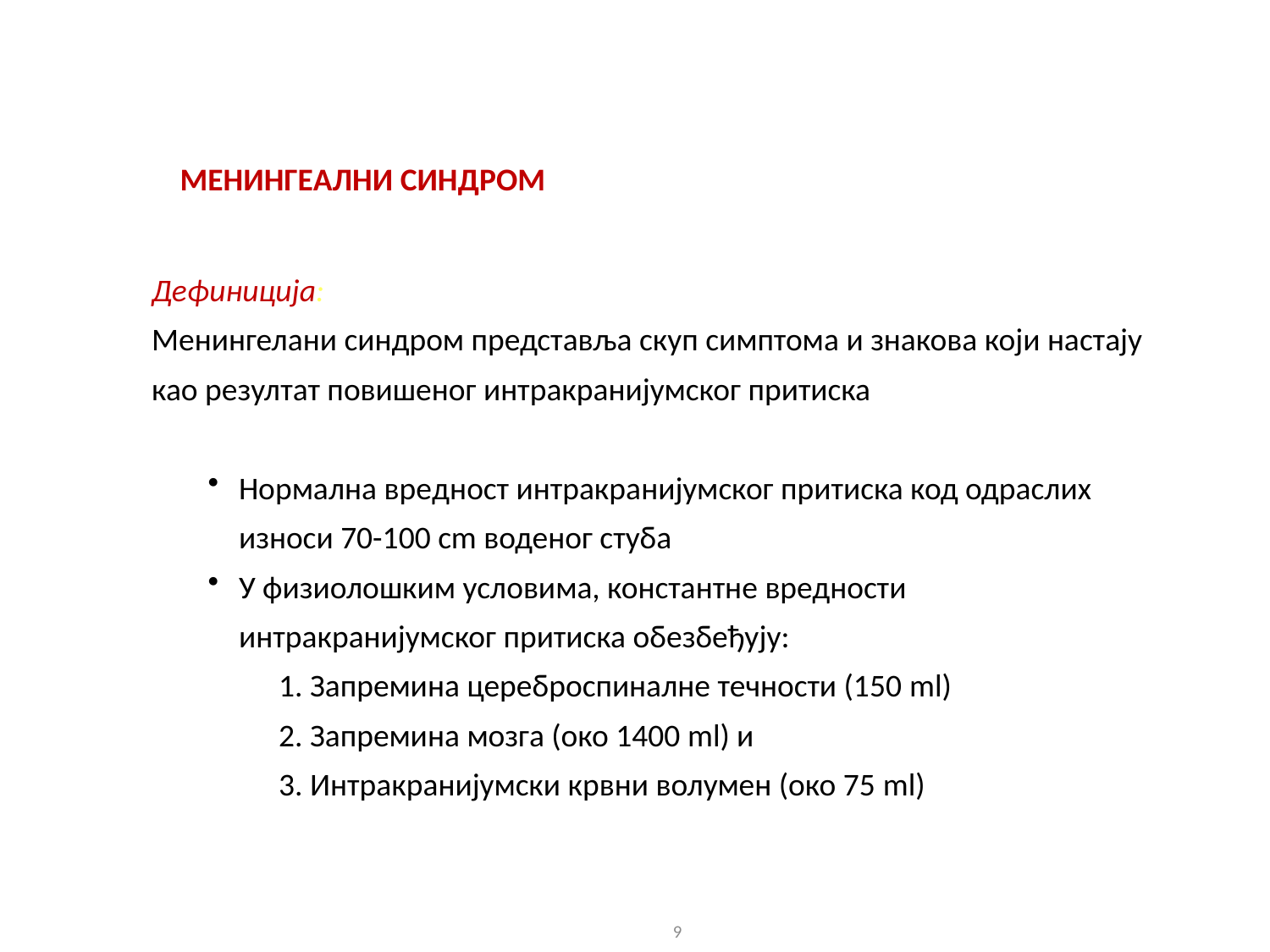

МЕНИНГЕАЛНИ СИНДРОМ
Дефиниција:
Менингелани синдром представља скуп симптома и знакова који настају као резултат повишеног интракранијумског притиска

Нормална вредност интракранијумског притиска код одраслих износи 70-100 cm воденог стуба
У физиолошким условима, константне вредности интракранијумског притиска обезбеђују:
1. Запремина цереброспиналне течности (150 ml)
2. Запремина мозга (око 1400 ml) и
3. Интракранијумски крвни волумен (око 75 ml)
9